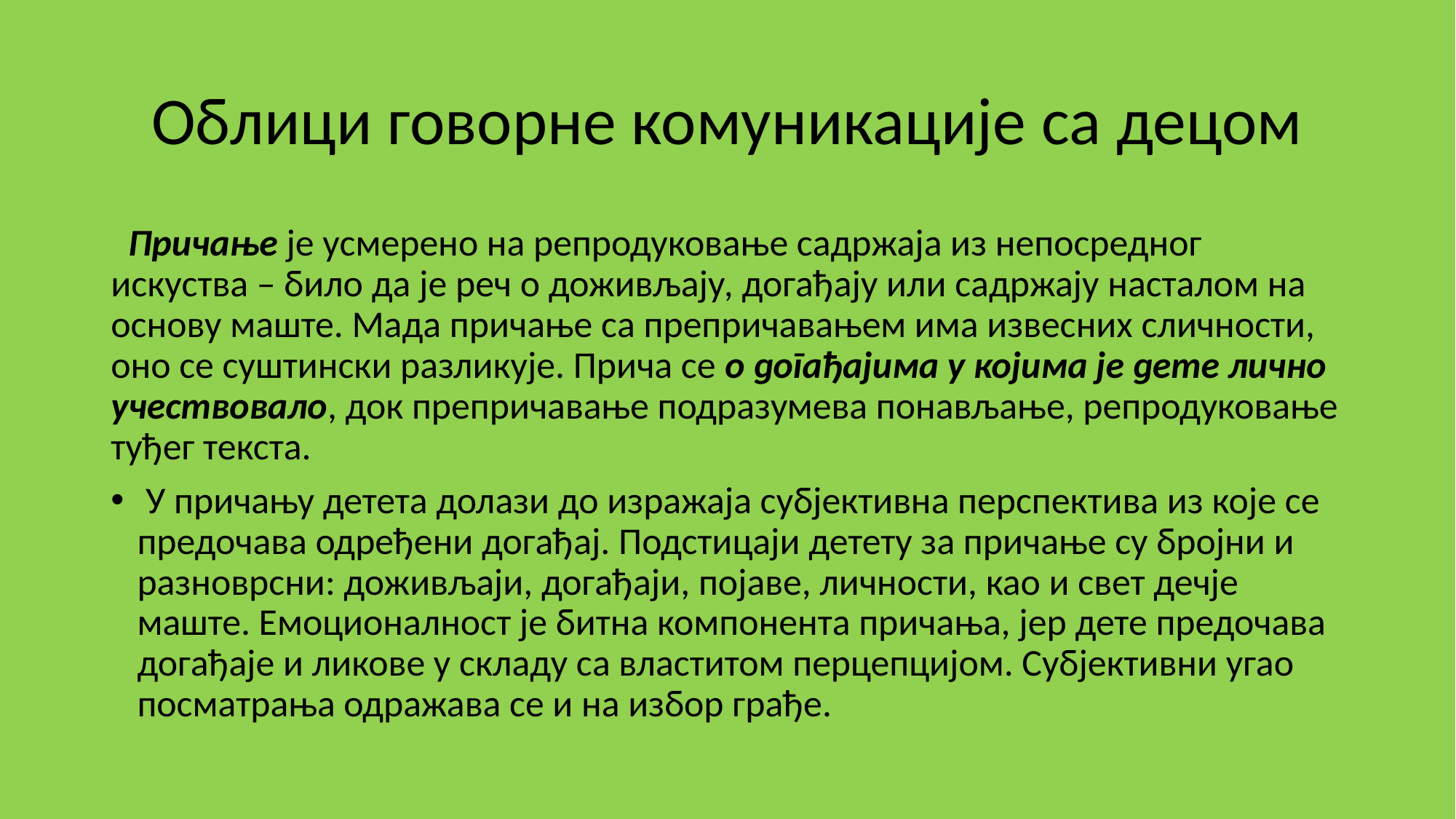

# Облици говорне комуникације са децом
  Причање је усмерено на репродуковање садржаја из непосредног искуства – било да је реч о доживљају, догађају или садржају насталом на основу маште. Мада причање са препричавањем има извесних сличности, оно се суштински разликује. Прича се о догађајима у којима је дете лично учествовало, док препричавање подразумева понављање, репродуковање туђег текста.
 У причању детета долази до изражаја субјективна перспектива из које се предочава одређени догађај. Подстицаји детету за причање су бројни и разноврсни: доживљаји, догађаји, појаве, личности, као и свет дечје маште. Емоционалност је битна компонента причања, јер дете предочава догађаје и ликове у складу са властитом перцепцијом. Субјективни угао посматрања одражава се и на избор грађе.